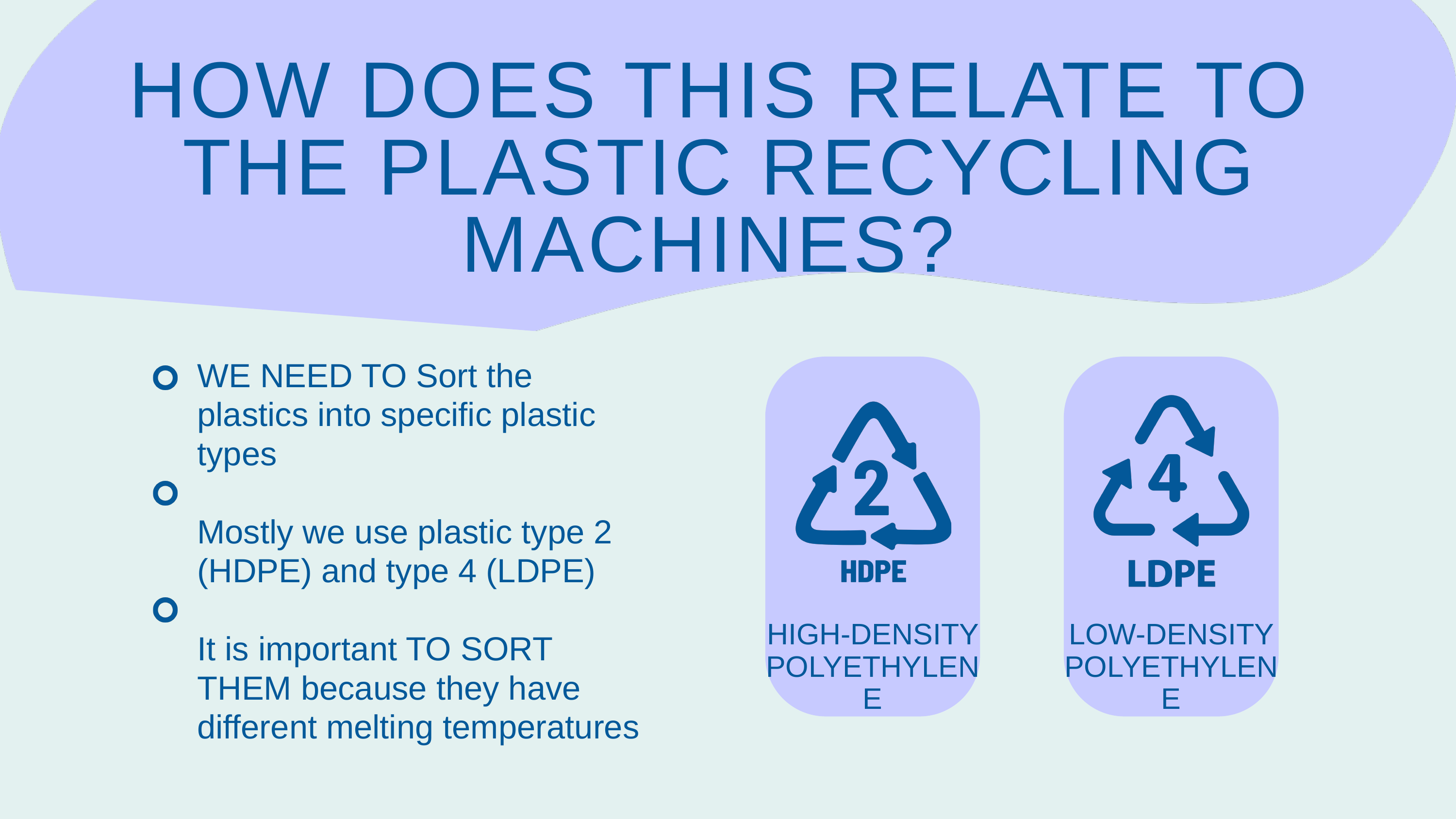

HOW DOES THIS RELATE TO THE PLASTIC RECYCLING MACHINES?
WE NEED TO Sort the plastics into specific plastic types

Mostly we use plastic type 2 (HDPE) and type 4 (LDPE)

It is important TO SORT THEM because they have different melting temperatures

HIGH-DENSITY POLYETHYLENE
LOW-DENSITY POLYETHYLENE